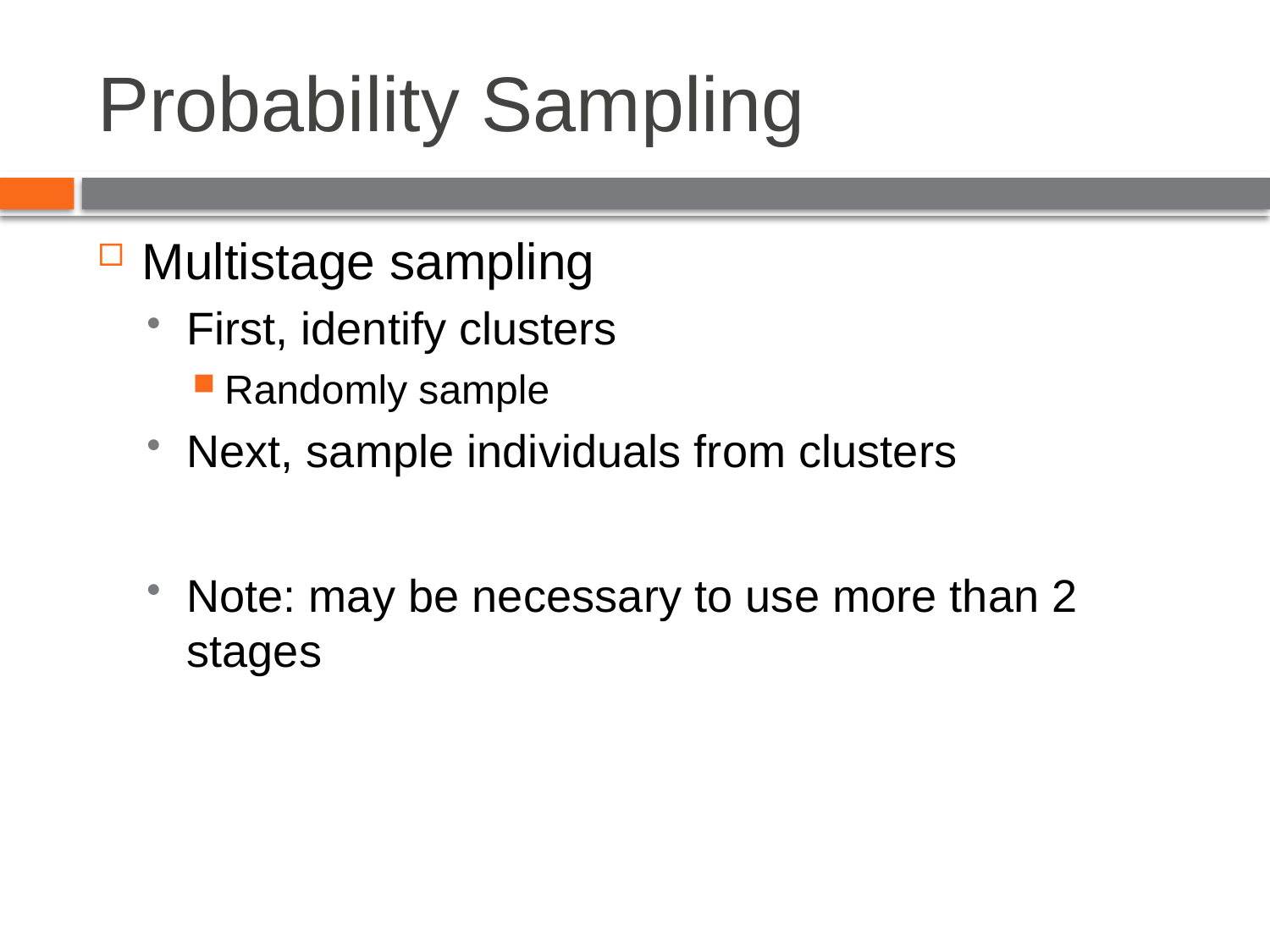

# Probability Sampling
Multistage sampling
First, identify clusters
Randomly sample
Next, sample individuals from clusters

Note: may be necessary to use more than 2 stages